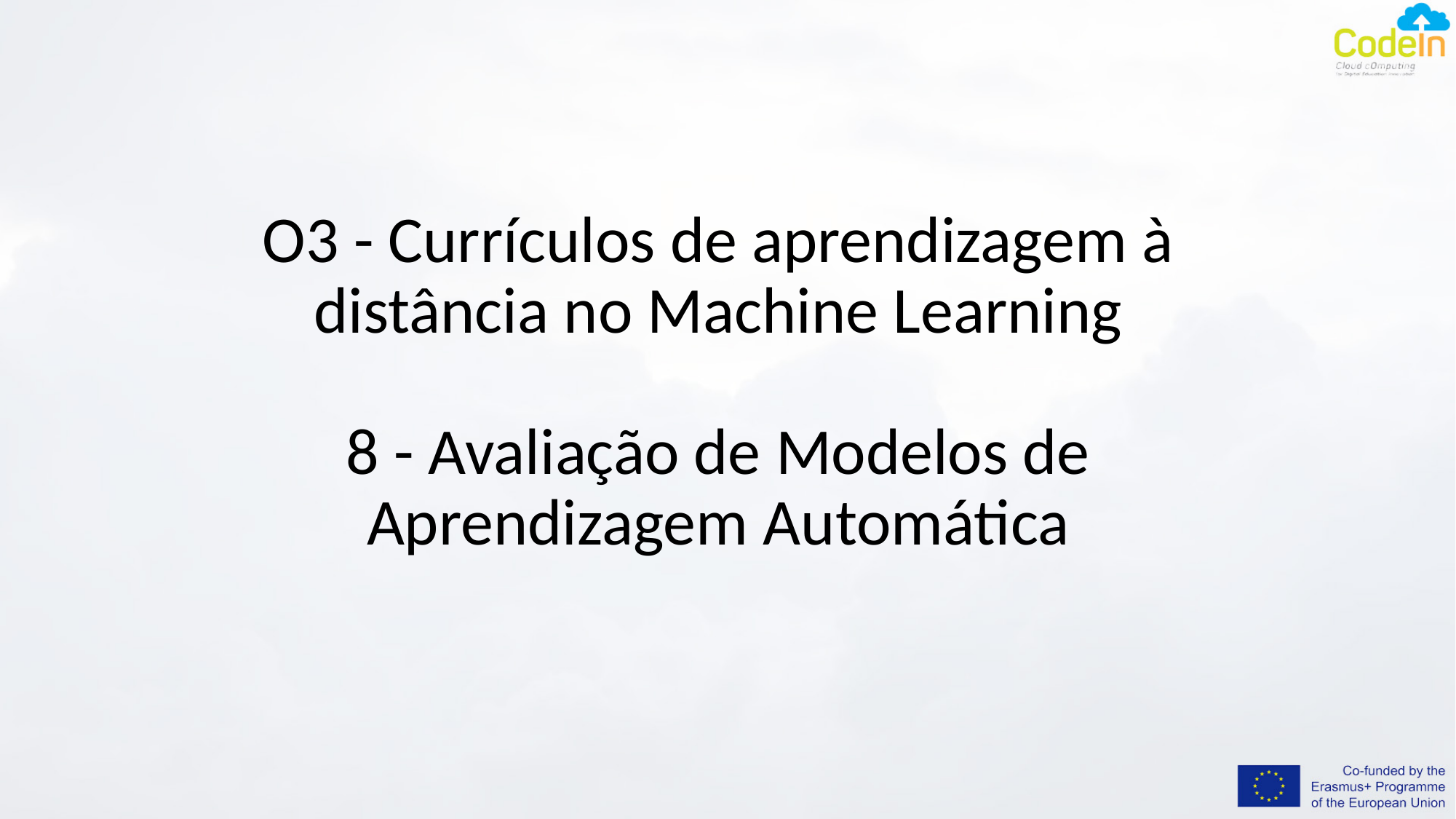

# O3 - Currículos de aprendizagem à distância no Machine Learning 8 - Avaliação de Modelos de Aprendizagem Automática